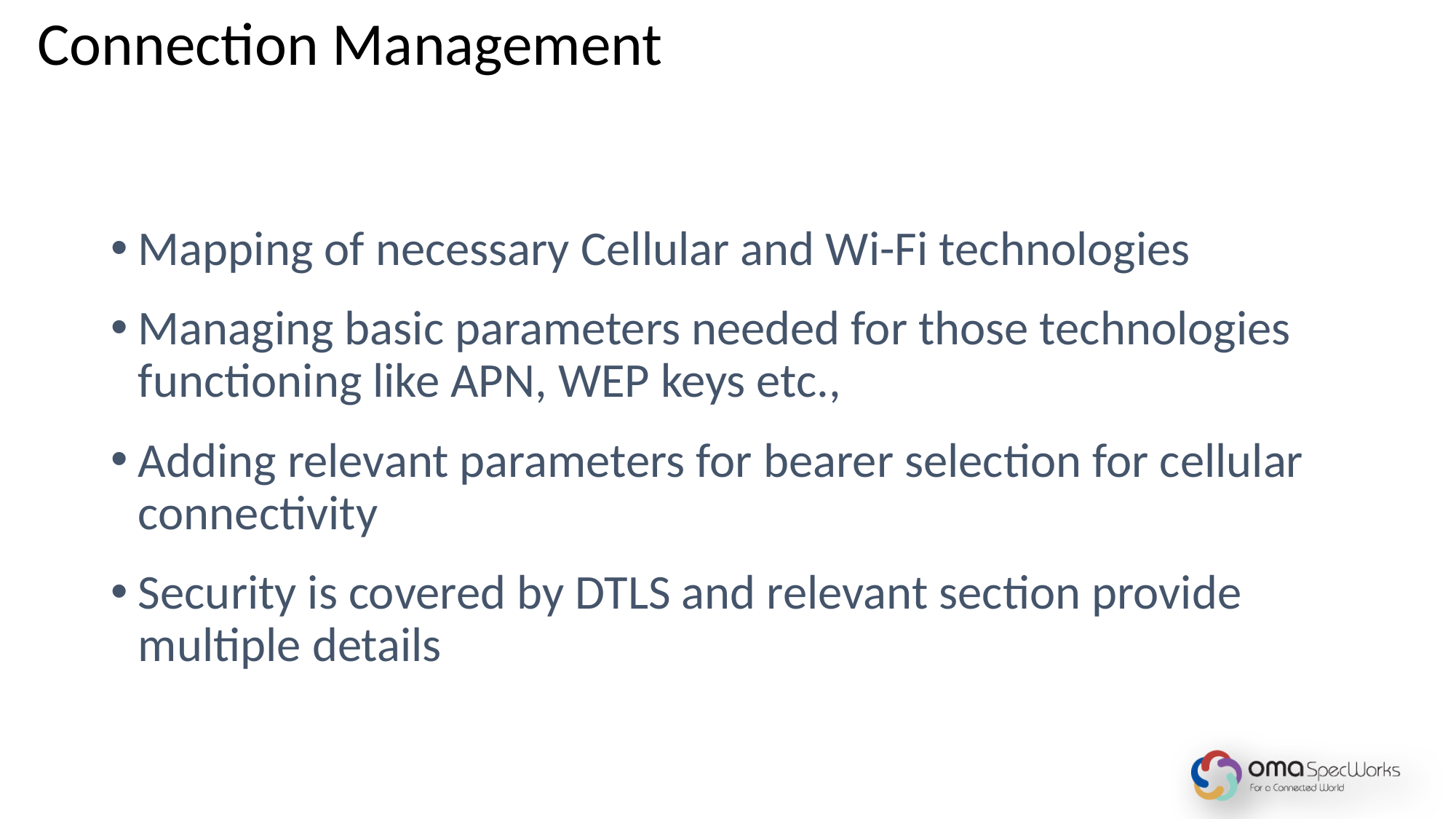

Connection Management
Mapping of necessary Cellular and Wi-Fi technologies
Managing basic parameters needed for those technologies functioning like APN, WEP keys etc.,
Adding relevant parameters for bearer selection for cellular connectivity
Security is covered by DTLS and relevant section provide multiple details